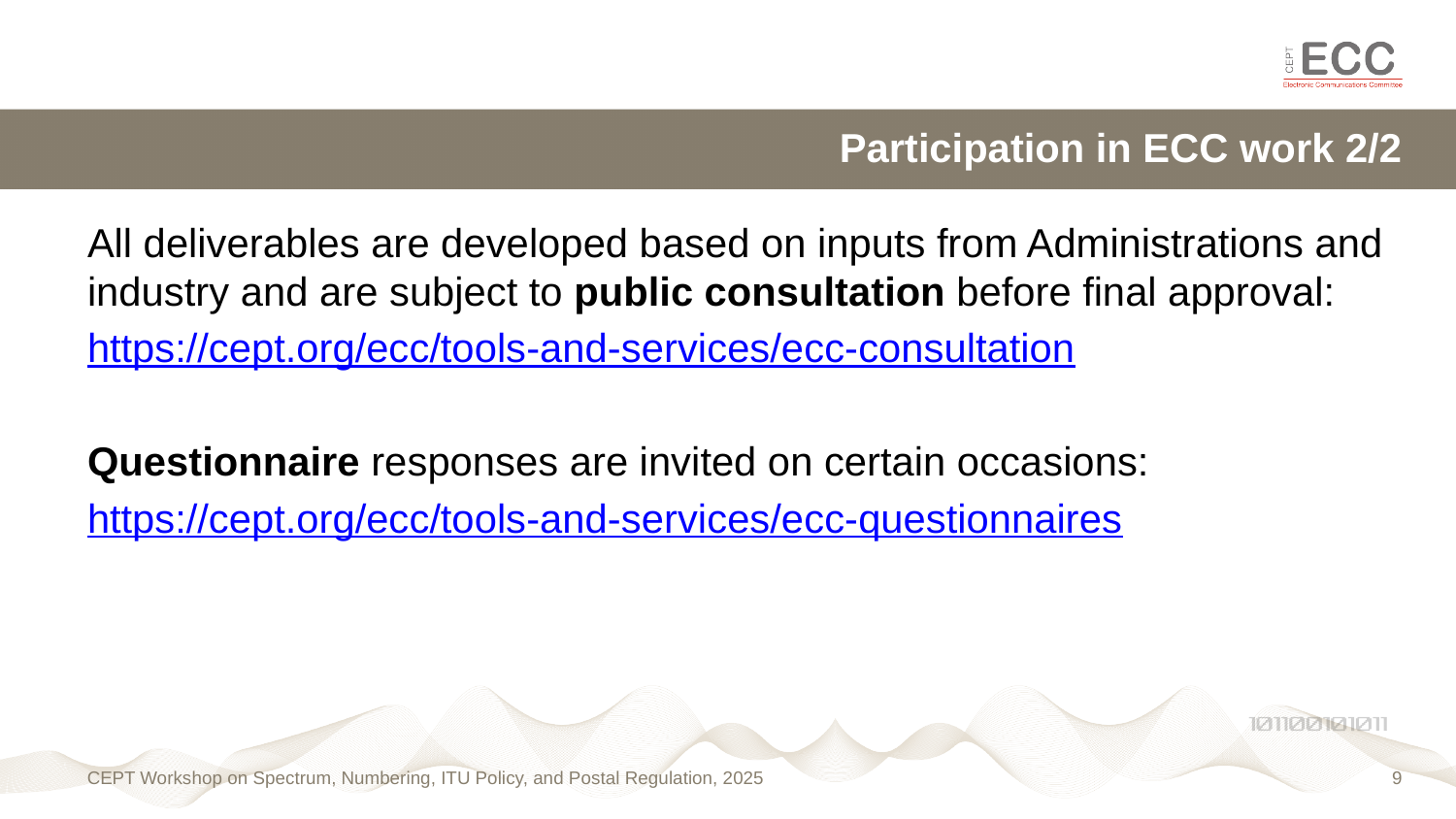

# Participation in ECC work 2/2
All deliverables are developed based on inputs from Administrations and industry and are subject to public consultation before final approval:
https://cept.org/ecc/tools-and-services/ecc-consultation

Questionnaire responses are invited on certain occasions:
https://cept.org/ecc/tools-and-services/ecc-questionnaires

CEPT Workshop on Spectrum, Numbering, ITU Policy, and Postal Regulation, 2025
9